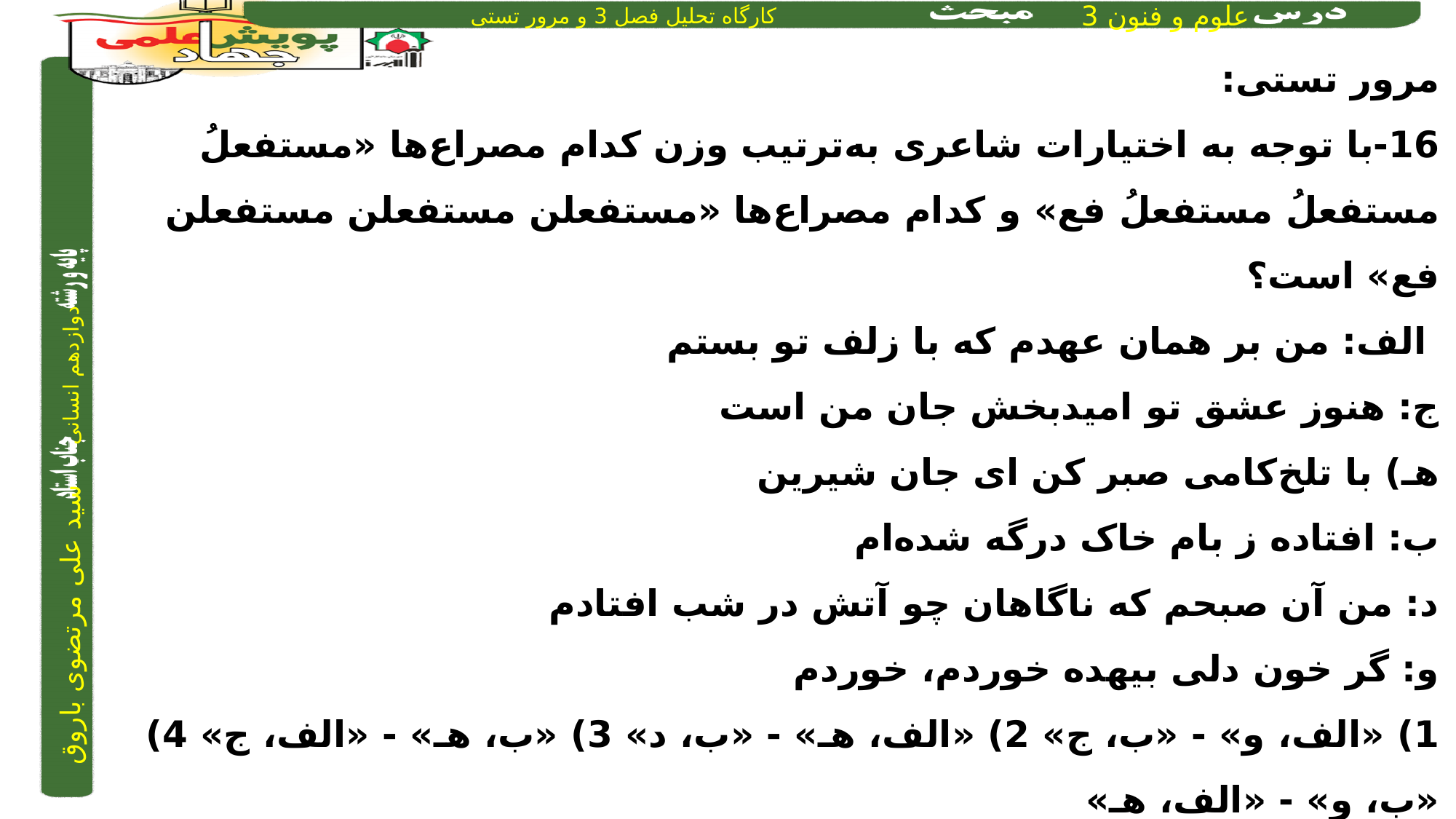

مرور تستی:
16-با توجه به اختیارات شاعری به‌ترتیب وزن کدام مصراع‌ها «مستفعلُ مستفعلُ مستفعلُ فع» و کدام مصراع‌ها «مستفعلن مستفعلن مستفعلن فع» است؟
 الف: من بر همان عهدم که با زلف تو بستم
ج: هنوز عشق تو امیدبخش جان من است
هـ) با تلخ‌کامی صبر کن ای جان شیرین
ب: افتاده ز بام خاک درگه شده‌ام
د: من آن صبحم که ناگاهان چو آتش در شب افتادم
و: گر خون دلی بیهده خوردم، خوردم
1) «الف، و» - «ب، ج» 	2) «الف، هـ» - «ب، د» 	3) «ب، هـ» - «الف، ج» 	4) «ب، و» - «الف، هـ»

4